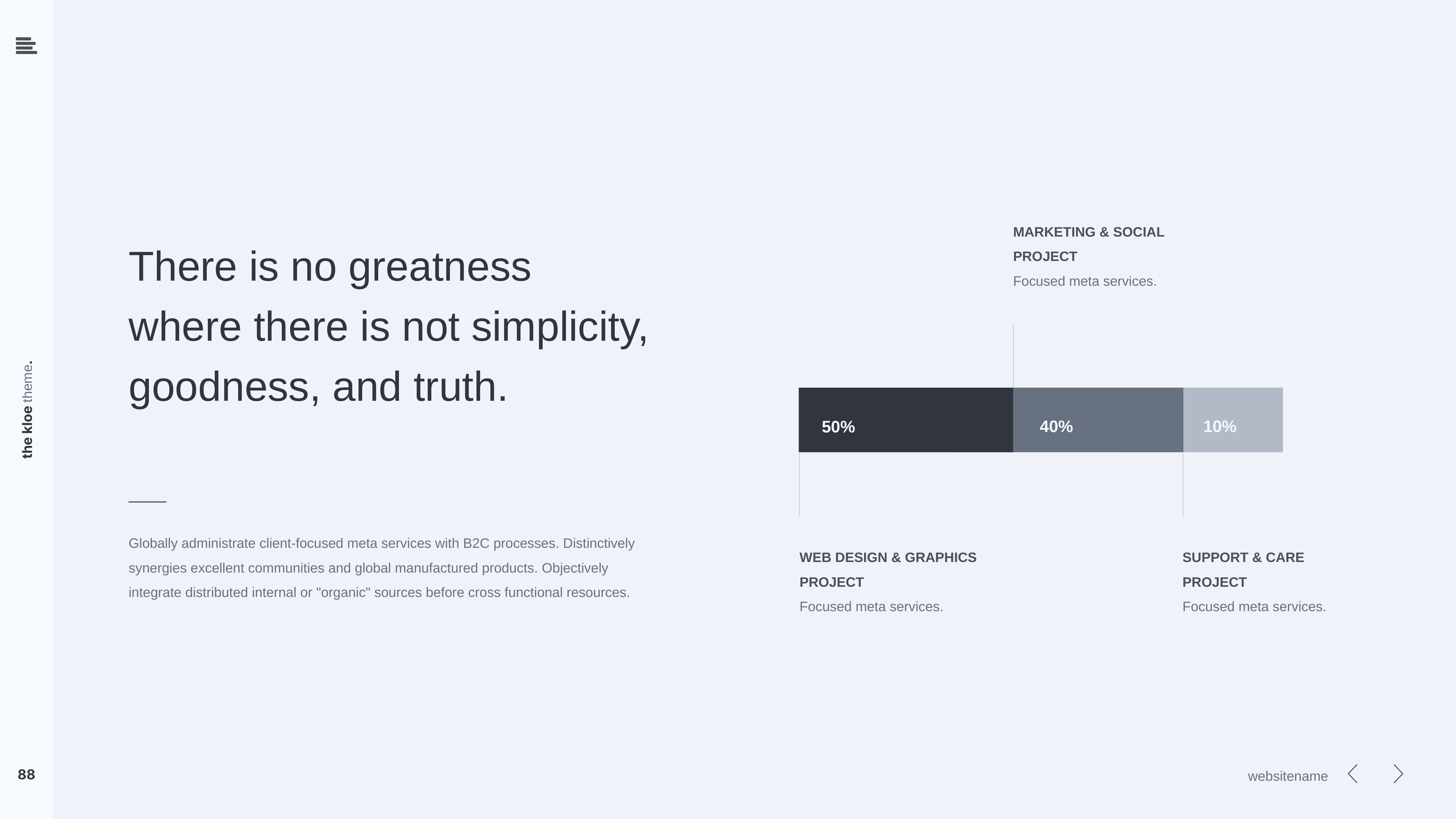

MARKETING & SOCIAL
PROJECT
Focused meta services.
There is no greatness
where there is not simplicity,
goodness, and truth.

50%
40%
10%
the kloe theme.

Globally administrate client-focused meta services with B2C processes. Distinctively
synergies excellent communities and global manufactured products. Objectively
integrate distributed internal or "organic" sources before cross functional resources.
WEB DESIGN & GRAPHICS
PROJECT
Focused meta services.
SUPPORT & CARE
PROJECT
Focused meta services.
88